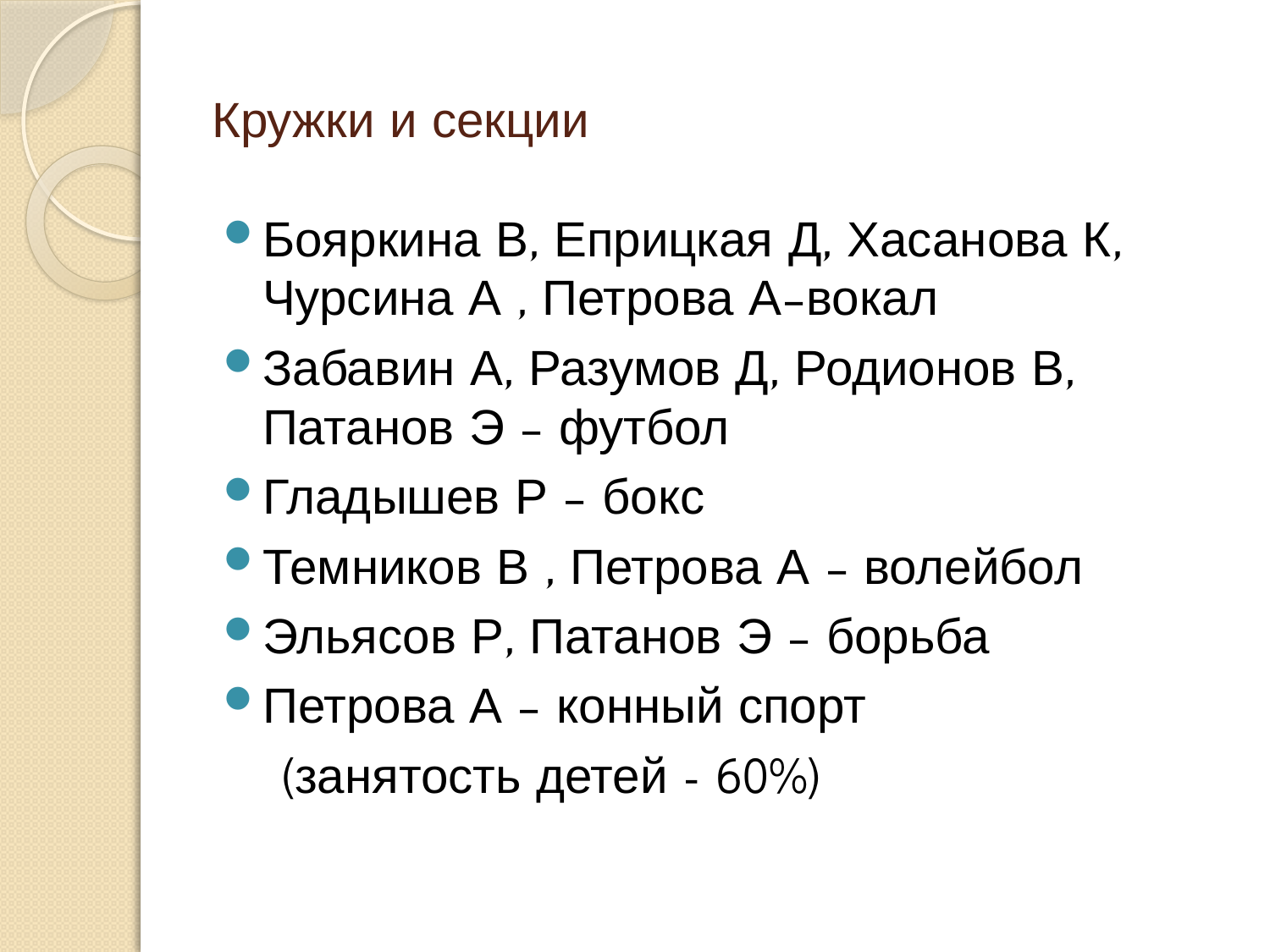

# Кружки и секции
Бояркина В, Еприцкая Д, Хасанова К, Чурсина А , Петрова А–вокал
Забавин А, Разумов Д, Родионов В, Патанов Э – футбол
Гладышев Р – бокс
Темников В , Петрова А – волейбол
Эльясов Р, Патанов Э – борьба
Петрова А – конный спорт
    (занятость детей - 60%)